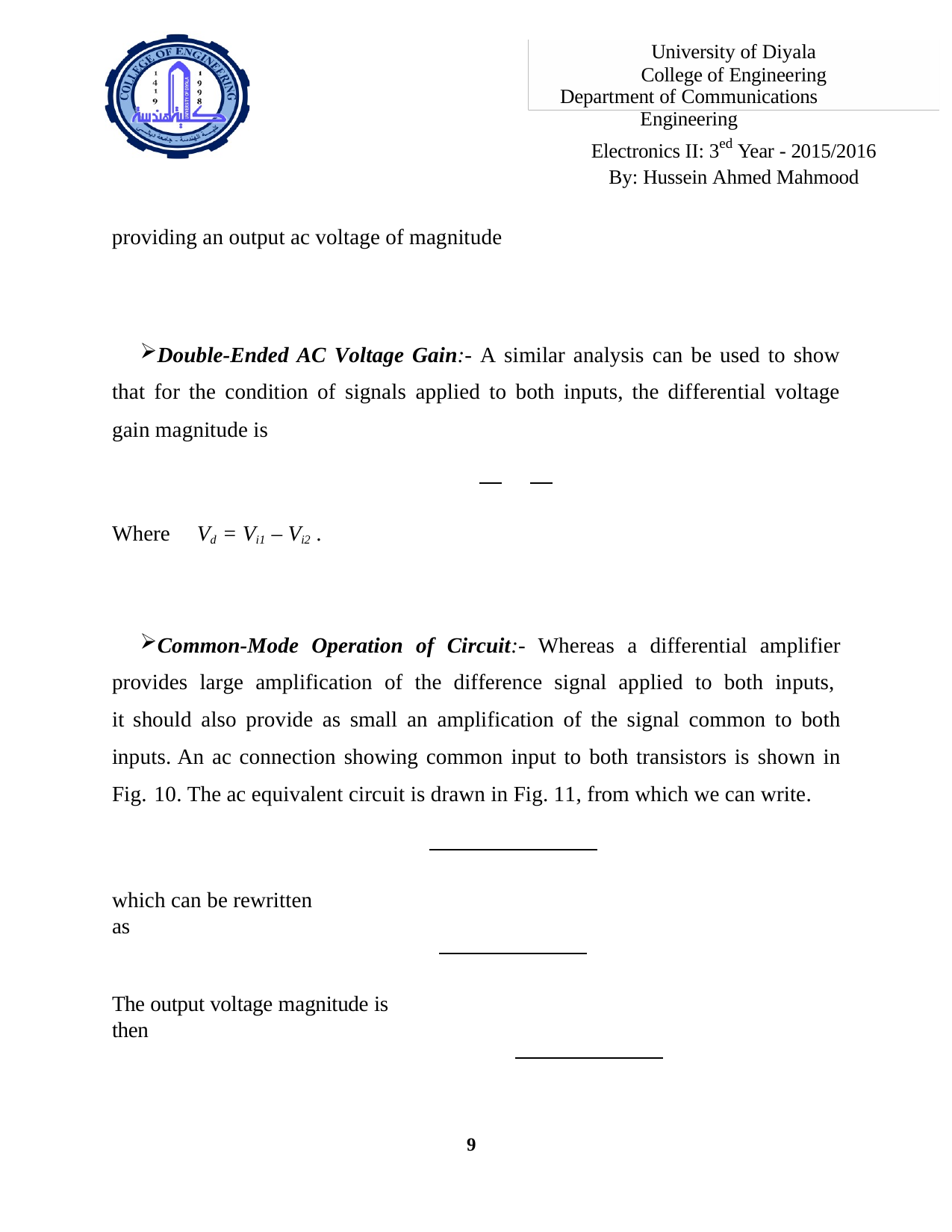

University of Diyala College of Engineering
Department of Communications Engineering
Electronics II: 3ed Year - 2015/2016 By: Hussein Ahmed Mahmood

providing an output ac voltage of magnitude

Double-Ended AC Voltage Gain:- A similar analysis can be used to show that for the condition of signals applied to both inputs, the differential voltage gain magnitude is

Where
Vd  = Vi1  – Vi2  .
Common-Mode  Operation  of  Circuit:-  Whereas  a  differential  amplifier provides  large  amplification  of  the  difference  signal  applied  to  both  inputs,  it should also provide as small an amplification of the signal common to both inputs. An ac connection showing common input to both transistors is shown in Fig. 10. The ac equivalent circuit is drawn in Fig. 11, from which we can write.

which can be rewritten as

The output voltage magnitude is then

9